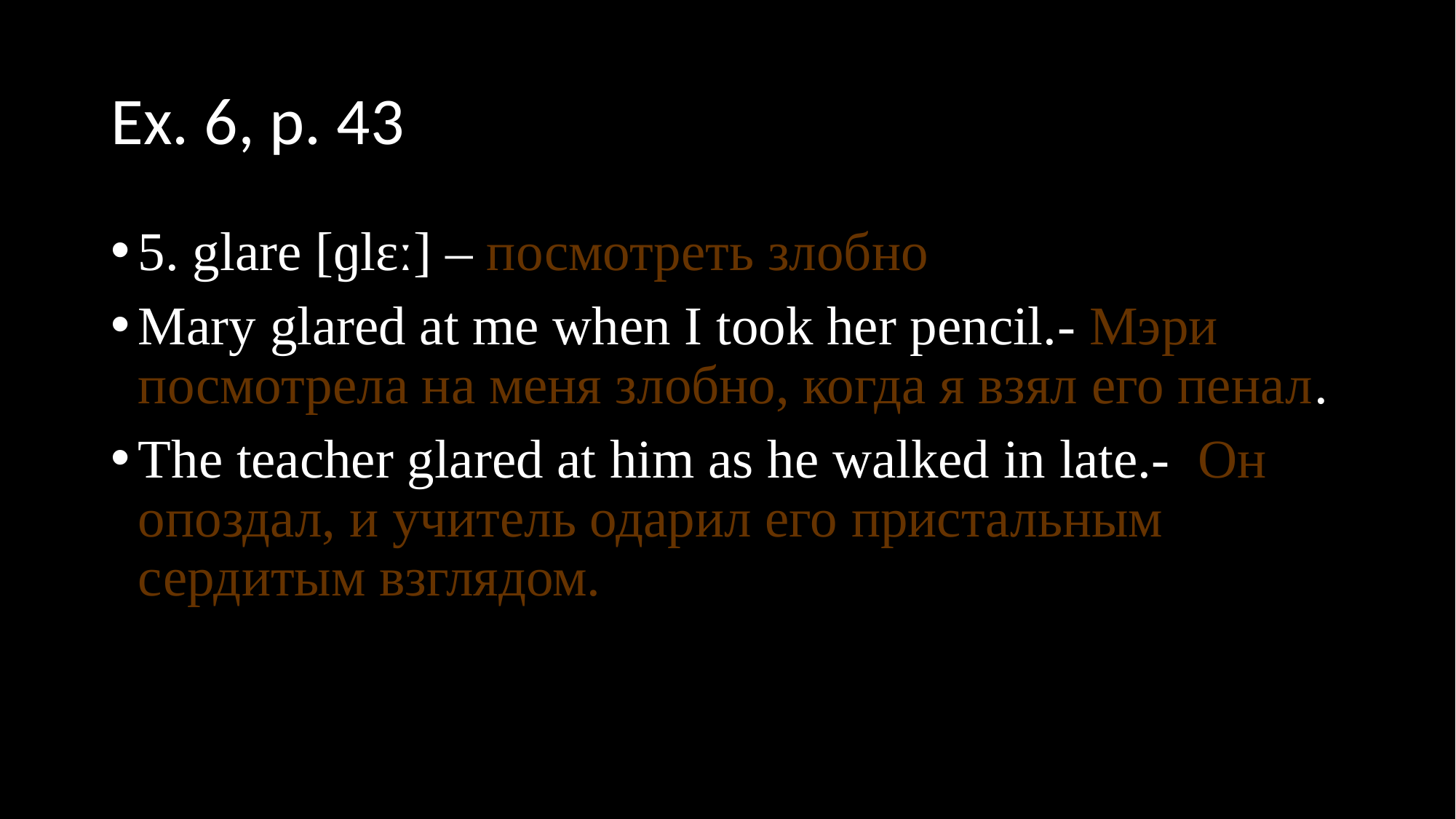

# Ex. 6, p. 43
5. glare [ɡlɛː] – посмотреть злобно
Mary glared at me when I took her pencil.- Мэри посмотрела на меня злобно, когда я взял его пенал.
The teacher glared at him as he walked in late.- Он опоздал, и учитель одарил его пристальным сердитым взглядом.